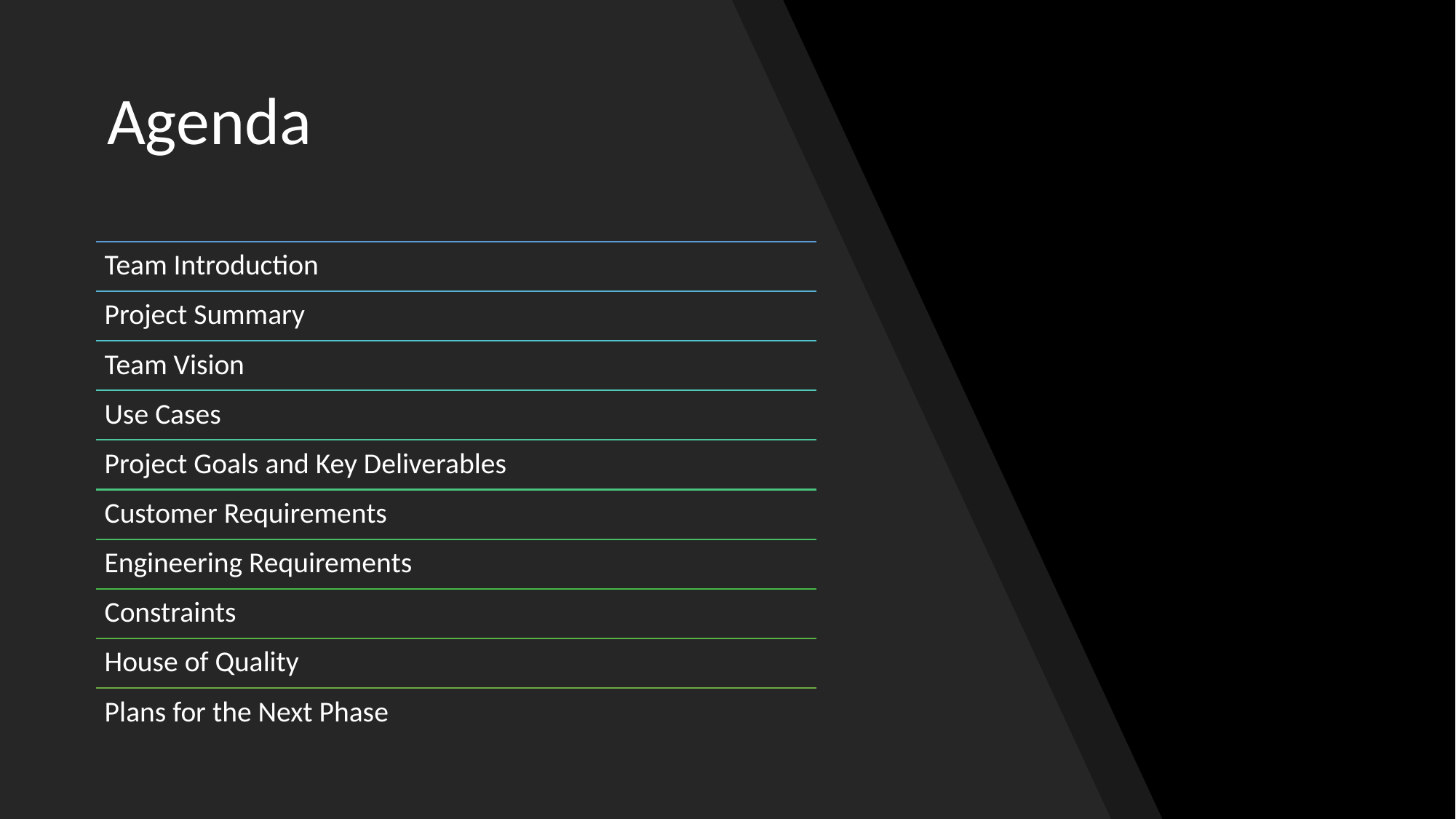

# Agenda

Team Introduction

Project Summary

Team Vision

Use Cases

Project Goals and Key Deliverables

Customer Requirements

Engineering Requirements

Constraints

House of Quality

Plans for the Next Phase